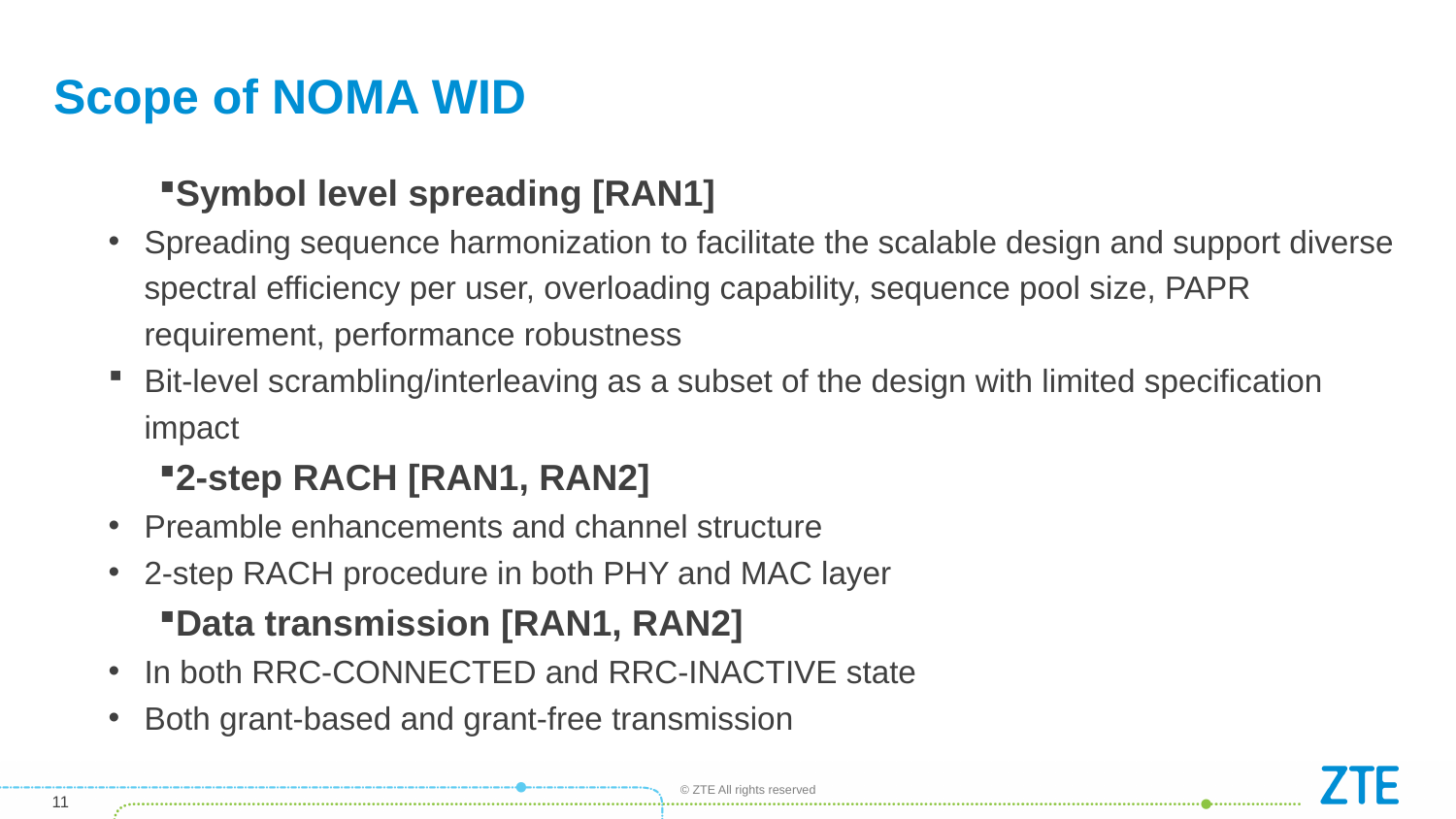

# Scope of NOMA WID
Symbol level spreading [RAN1]
Spreading sequence harmonization to facilitate the scalable design and support diverse spectral efficiency per user, overloading capability, sequence pool size, PAPR requirement, performance robustness
Bit-level scrambling/interleaving as a subset of the design with limited specification impact
2-step RACH [RAN1, RAN2]
Preamble enhancements and channel structure
2-step RACH procedure in both PHY and MAC layer
Data transmission [RAN1, RAN2]
In both RRC-CONNECTED and RRC-INACTIVE state
Both grant-based and grant-free transmission